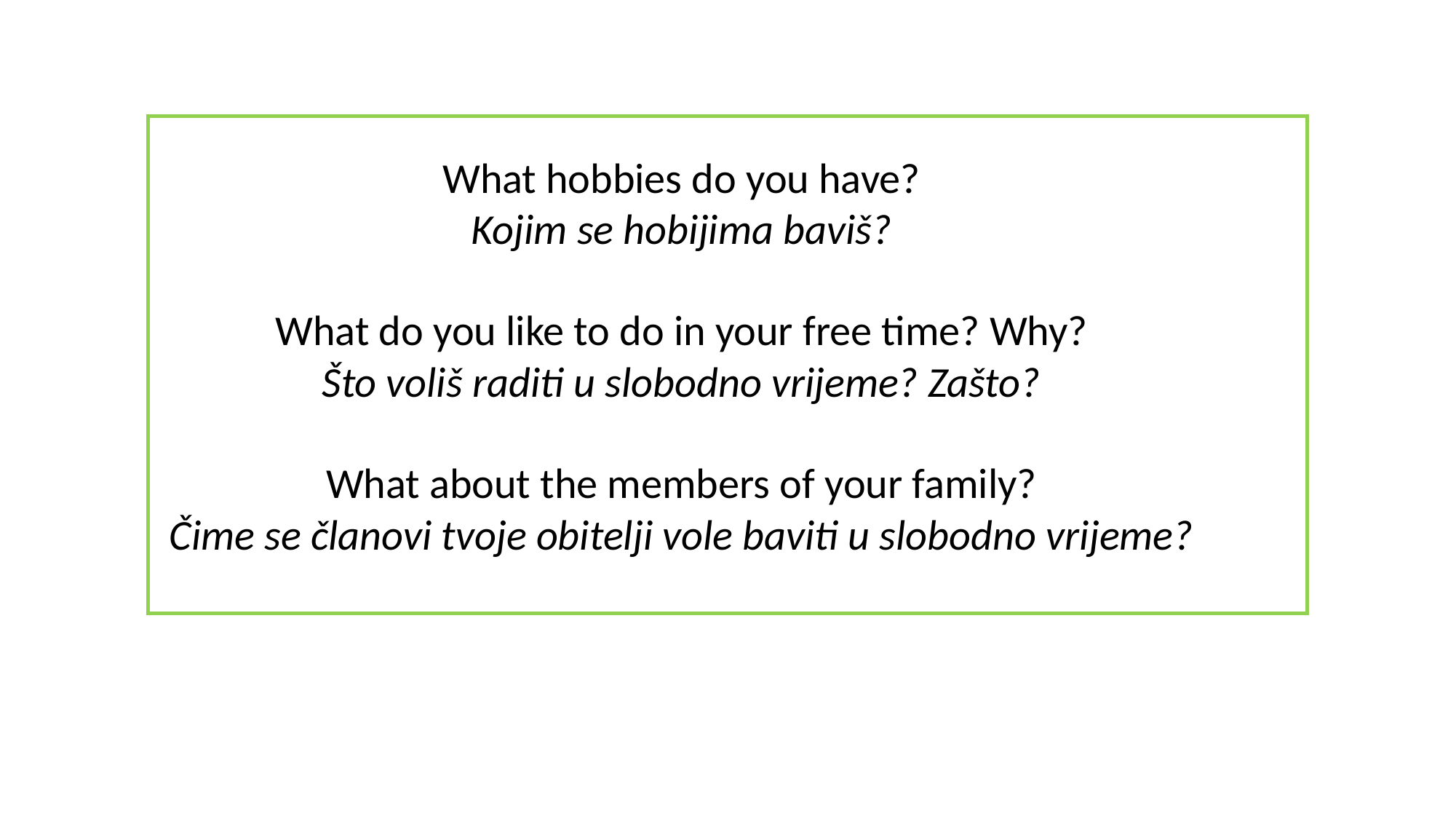

What hobbies do you have?
Kojim se hobijima baviš?

What do you like to do in your free time? Why?
Što voliš raditi u slobodno vrijeme? Zašto?

What about the members of your family?
Čime se članovi tvoje obitelji vole baviti u slobodno vrijeme?